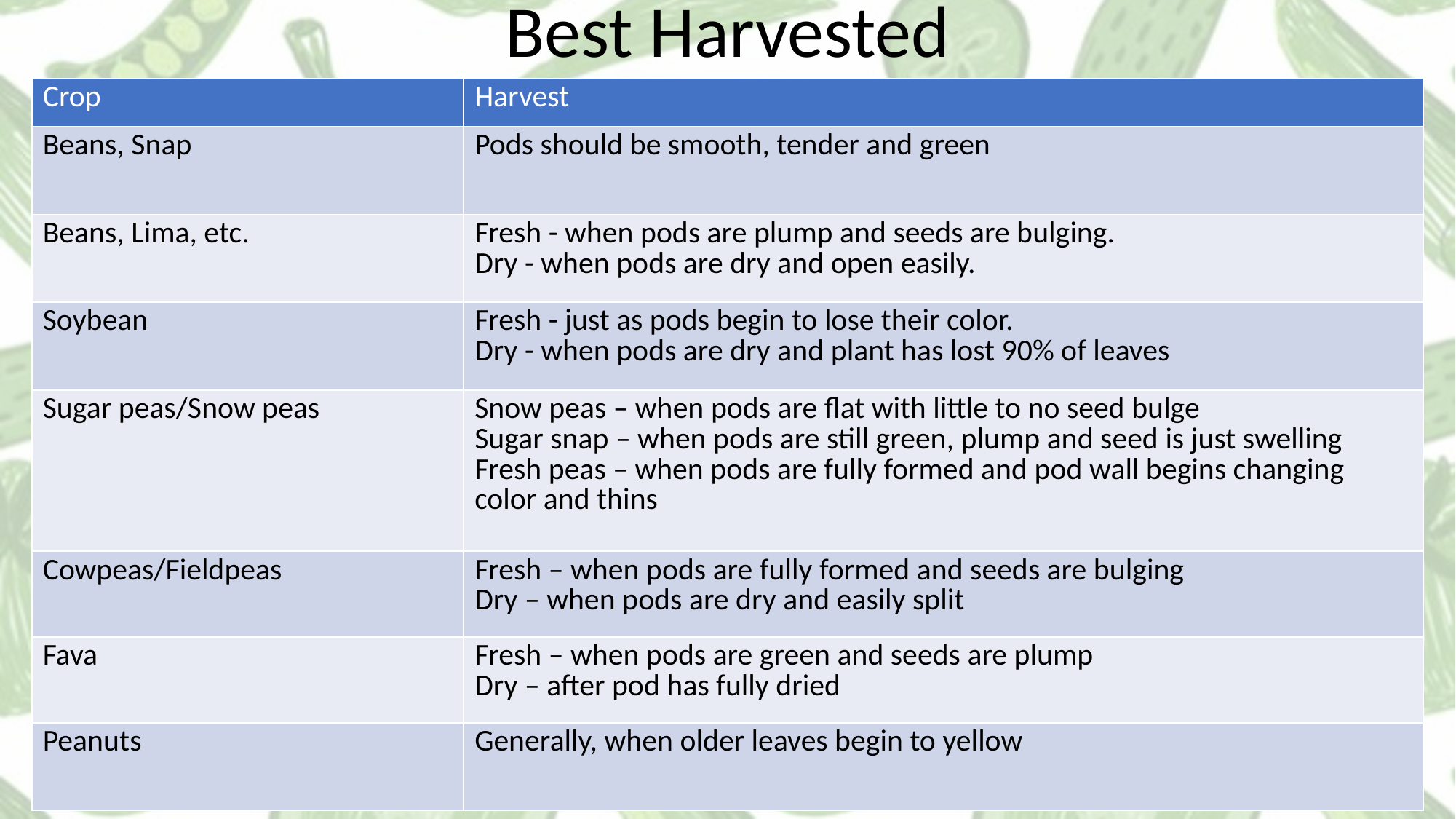

Best Harvested
| Crop | Harvest |
| --- | --- |
| Beans, Snap | Pods should be smooth, tender and green |
| Beans, Lima, etc. | Fresh - when pods are plump and seeds are bulging. Dry - when pods are dry and open easily. |
| Soybean | Fresh - just as pods begin to lose their color. Dry - when pods are dry and plant has lost 90% of leaves |
| Sugar peas/Snow peas | Snow peas – when pods are flat with little to no seed bulge Sugar snap – when pods are still green, plump and seed is just swelling Fresh peas – when pods are fully formed and pod wall begins changing color and thins |
| Cowpeas/Fieldpeas | Fresh – when pods are fully formed and seeds are bulging Dry – when pods are dry and easily split |
| Fava | Fresh – when pods are green and seeds are plump Dry – after pod has fully dried |
| Peanuts | Generally, when older leaves begin to yellow |